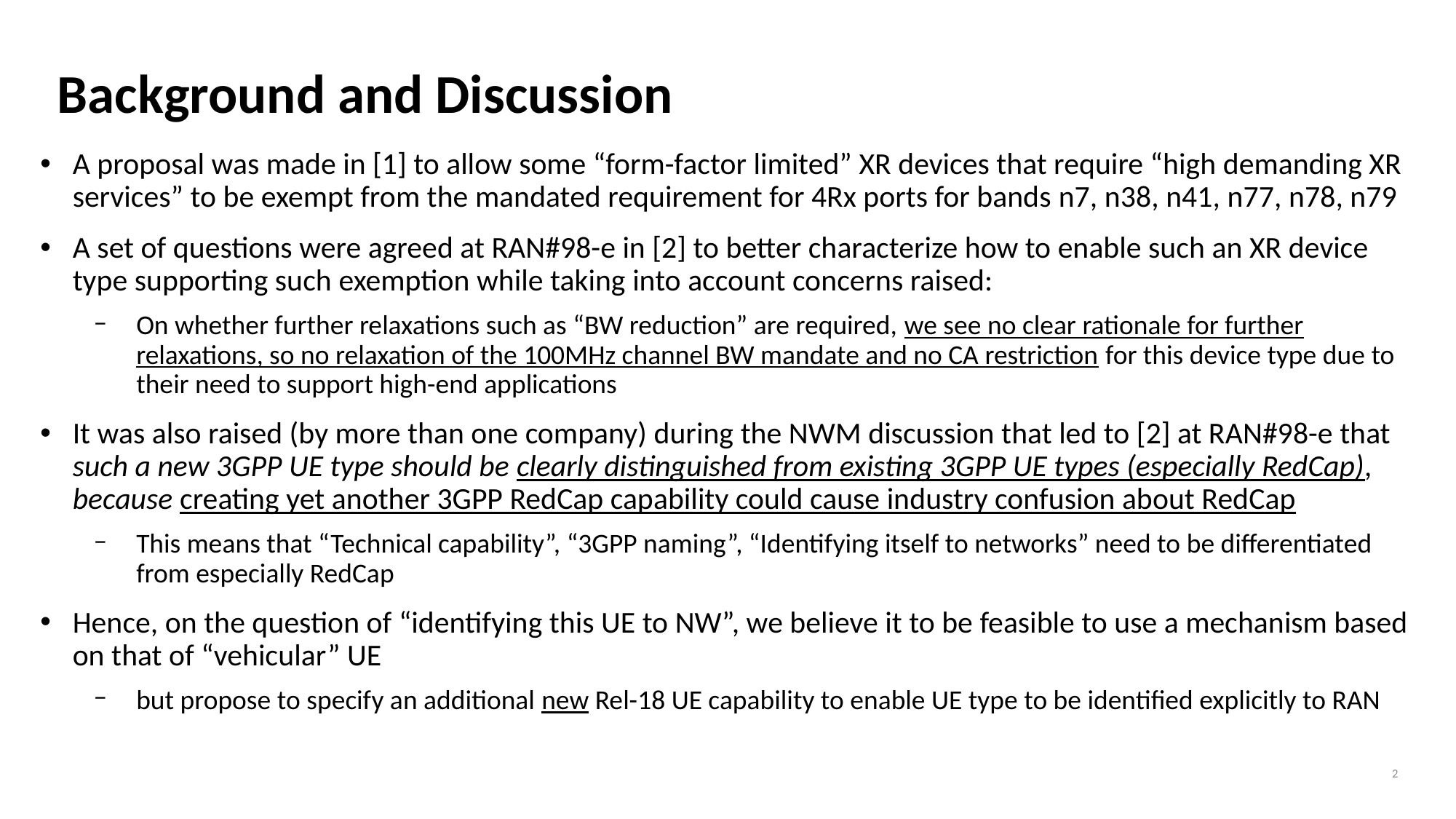

# Background and Discussion
A proposal was made in [1] to allow some “form-factor limited” XR devices that require “high demanding XR services” to be exempt from the mandated requirement for 4Rx ports for bands n7, n38, n41, n77, n78, n79
A set of questions were agreed at RAN#98-e in [2] to better characterize how to enable such an XR device type supporting such exemption while taking into account concerns raised:
On whether further relaxations such as “BW reduction” are required, we see no clear rationale for further relaxations, so no relaxation of the 100MHz channel BW mandate and no CA restriction for this device type due to their need to support high-end applications
It was also raised (by more than one company) during the NWM discussion that led to [2] at RAN#98-e that such a new 3GPP UE type should be clearly distinguished from existing 3GPP UE types (especially RedCap), because creating yet another 3GPP RedCap capability could cause industry confusion about RedCap
This means that “Technical capability”, “3GPP naming”, “Identifying itself to networks” need to be differentiated from especially RedCap
Hence, on the question of “identifying this UE to NW”, we believe it to be feasible to use a mechanism based on that of “vehicular” UE
but propose to specify an additional new Rel-18 UE capability to enable UE type to be identified explicitly to RAN
2